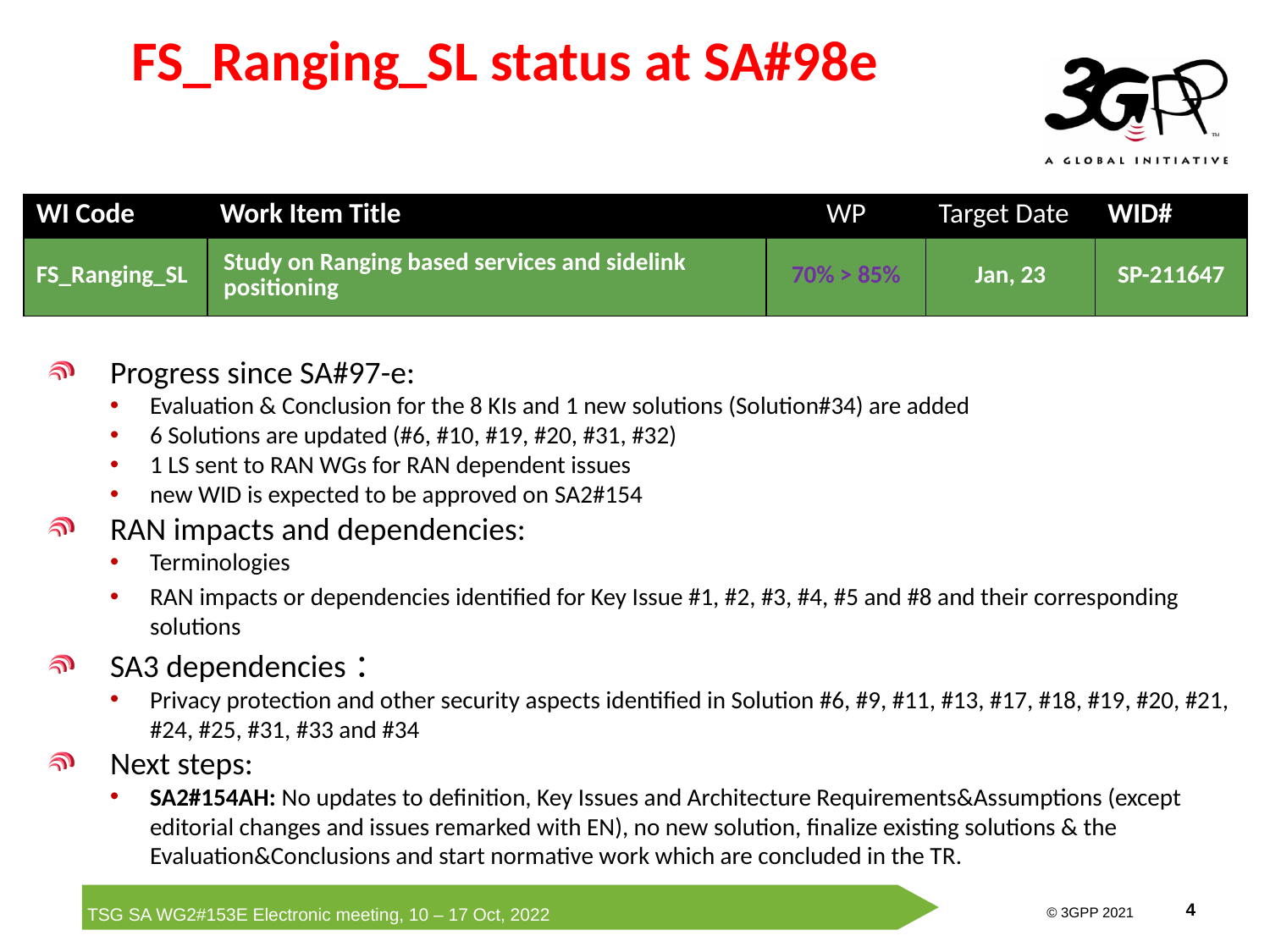

# FS_Ranging_SL status at SA#98e
| WI Code | Work Item Title | WP | Target Date | WID# |
| --- | --- | --- | --- | --- |
| FS\_Ranging\_SL | Study on Ranging based services and sidelink positioning | 70% > 85% | Jan, 23 | SP-211647 |
Progress since SA#97-e:
Evaluation & Conclusion for the 8 KIs and 1 new solutions (Solution#34) are added
6 Solutions are updated (#6, #10, #19, #20, #31, #32)
1 LS sent to RAN WGs for RAN dependent issues
new WID is expected to be approved on SA2#154
RAN impacts and dependencies:
Terminologies
RAN impacts or dependencies identified for Key Issue #1, #2, #3, #4, #5 and #8 and their corresponding solutions
SA3 dependencies：
Privacy protection and other security aspects identified in Solution #6, #9, #11, #13, #17, #18, #19, #20, #21, #24, #25, #31, #33 and #34
Next steps:
SA2#154AH: No updates to definition, Key Issues and Architecture Requirements&Assumptions (except editorial changes and issues remarked with EN), no new solution, finalize existing solutions & the  Evaluation&Conclusions and start normative work which are concluded in the TR.